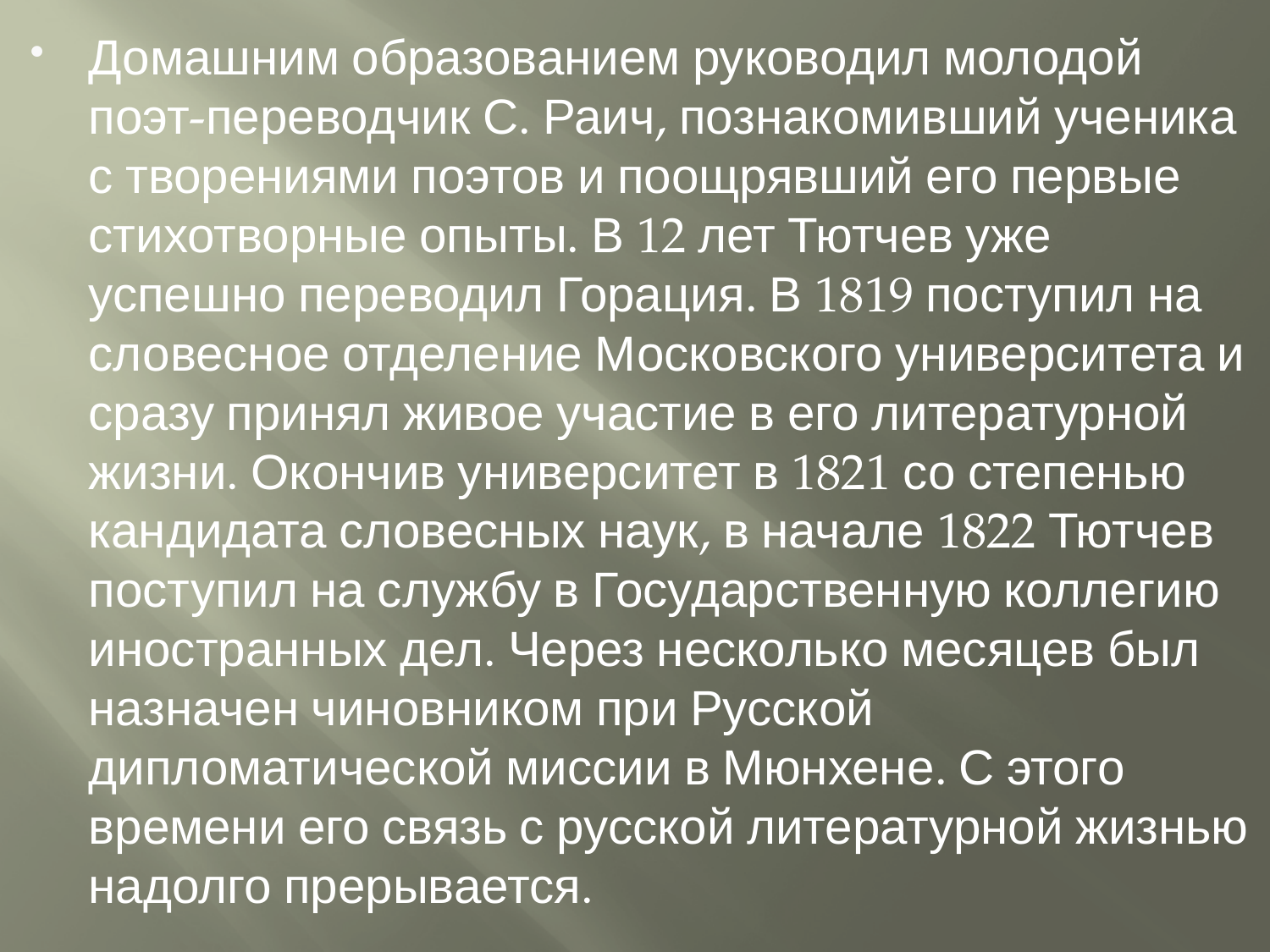

Домашним образованием руководил молодой поэт-переводчик С. Раич, познакомивший ученика с творениями поэтов и поощрявший его первые стихотворные опыты. В 12 лет Тютчев уже успешно переводил Горация. В 1819 поступил на словесное отделение Московского университета и сразу принял живое участие в его литературной жизни. Окончив университет в 1821 со степенью кандидата словесных наук, в начале 1822 Тютчев поступил на службу в Государственную коллегию иностранных дел. Через несколько месяцев был назначен чиновником при Русской дипломатической миссии в Мюнхене. С этого времени его связь с русской литературной жизнью надолго прерывается.